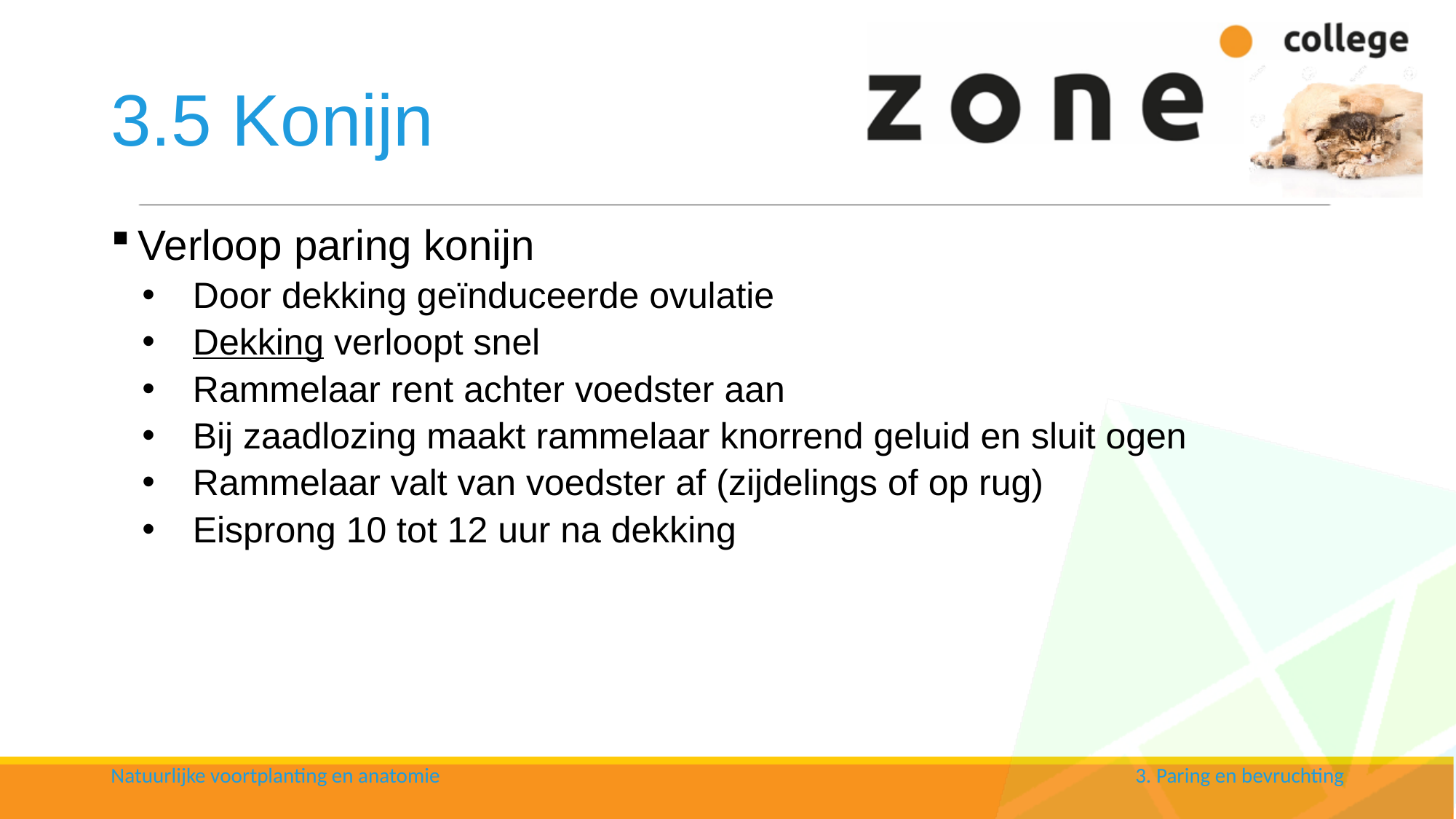

# 3.5 Konijn
Verloop paring konijn
Door dekking geïnduceerde ovulatie
Dekking verloopt snel
Rammelaar rent achter voedster aan
Bij zaadlozing maakt rammelaar knorrend geluid en sluit ogen
Rammelaar valt van voedster af (zijdelings of op rug)
Eisprong 10 tot 12 uur na dekking

Natuurlijke voortplanting en anatomie
3. Paring en bevruchting